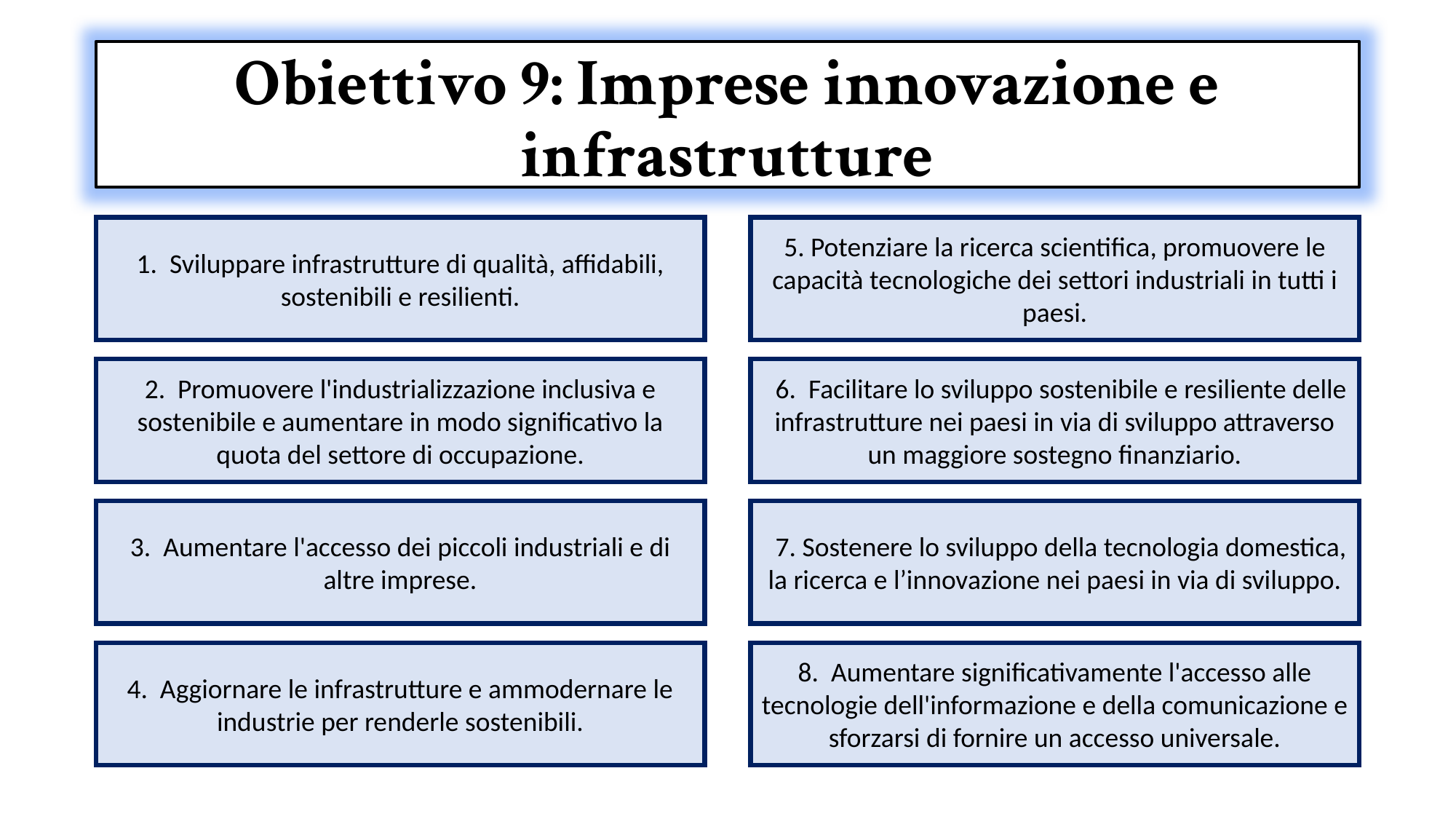

Obiettivo 9: Imprese innovazione e infrastrutture
1.  Sviluppare infrastrutture di qualità, affidabili, sostenibili e resilienti.
5. Potenziare la ricerca scientifica, promuovere le capacità tecnologiche dei settori industriali in tutti i paesi.
2.  Promuovere l'industrializzazione inclusiva e sostenibile e aumentare in modo significativo la quota del settore di occupazione.
  6.  Facilitare lo sviluppo sostenibile e resiliente delle infrastrutture nei paesi in via di sviluppo attraverso un maggiore sostegno finanziario.
3.  Aumentare l'accesso dei piccoli industriali e di altre imprese.
  7. Sostenere lo sviluppo della tecnologia domestica, la ricerca e l’innovazione nei paesi in via di sviluppo.
4.  Aggiornare le infrastrutture e ammodernare le industrie per renderle sostenibili.
8.  Aumentare significativamente l'accesso alle tecnologie dell'informazione e della comunicazione e sforzarsi di fornire un accesso universale.